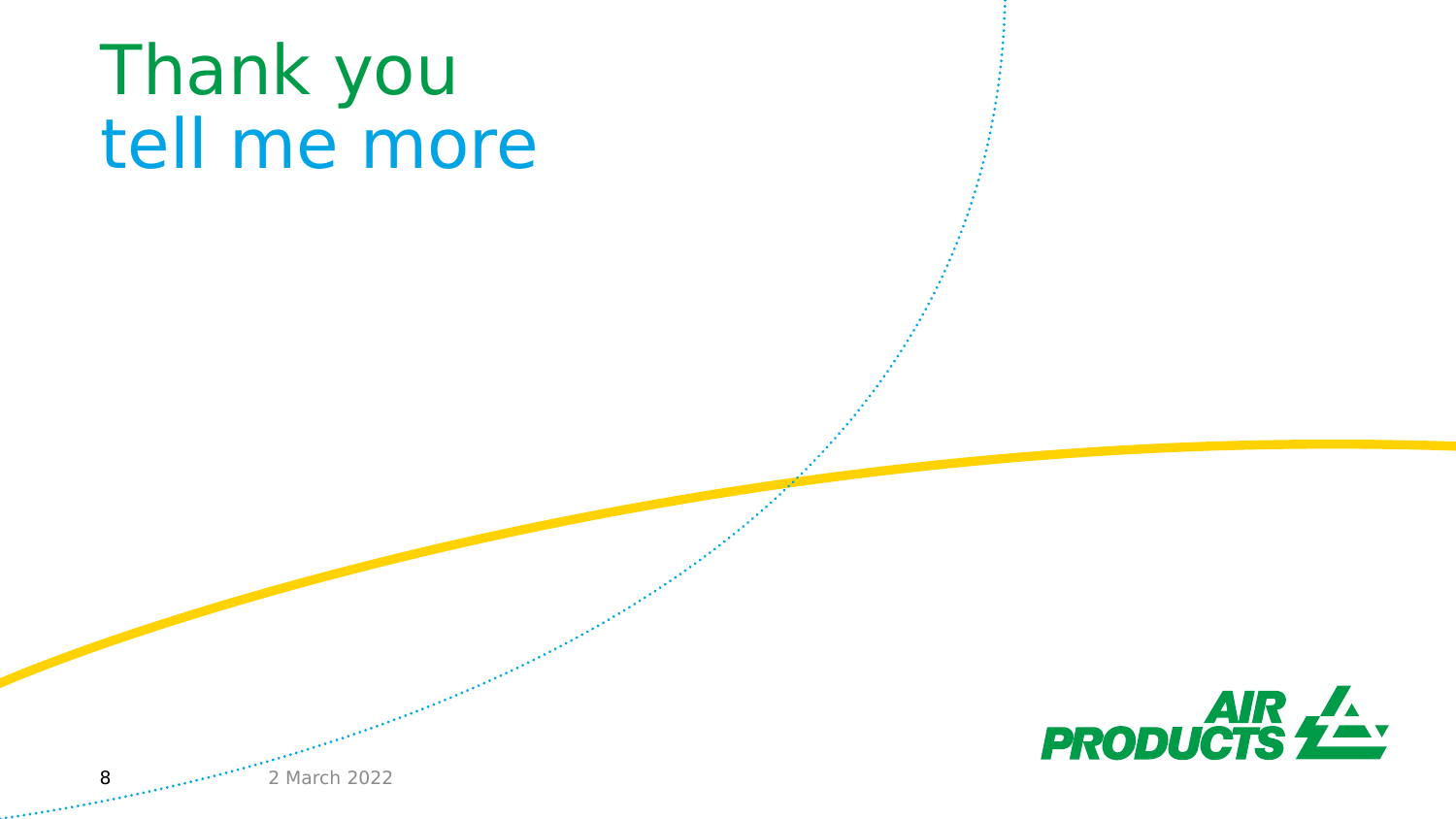

# Thank you tell me more
8
2 March 2022